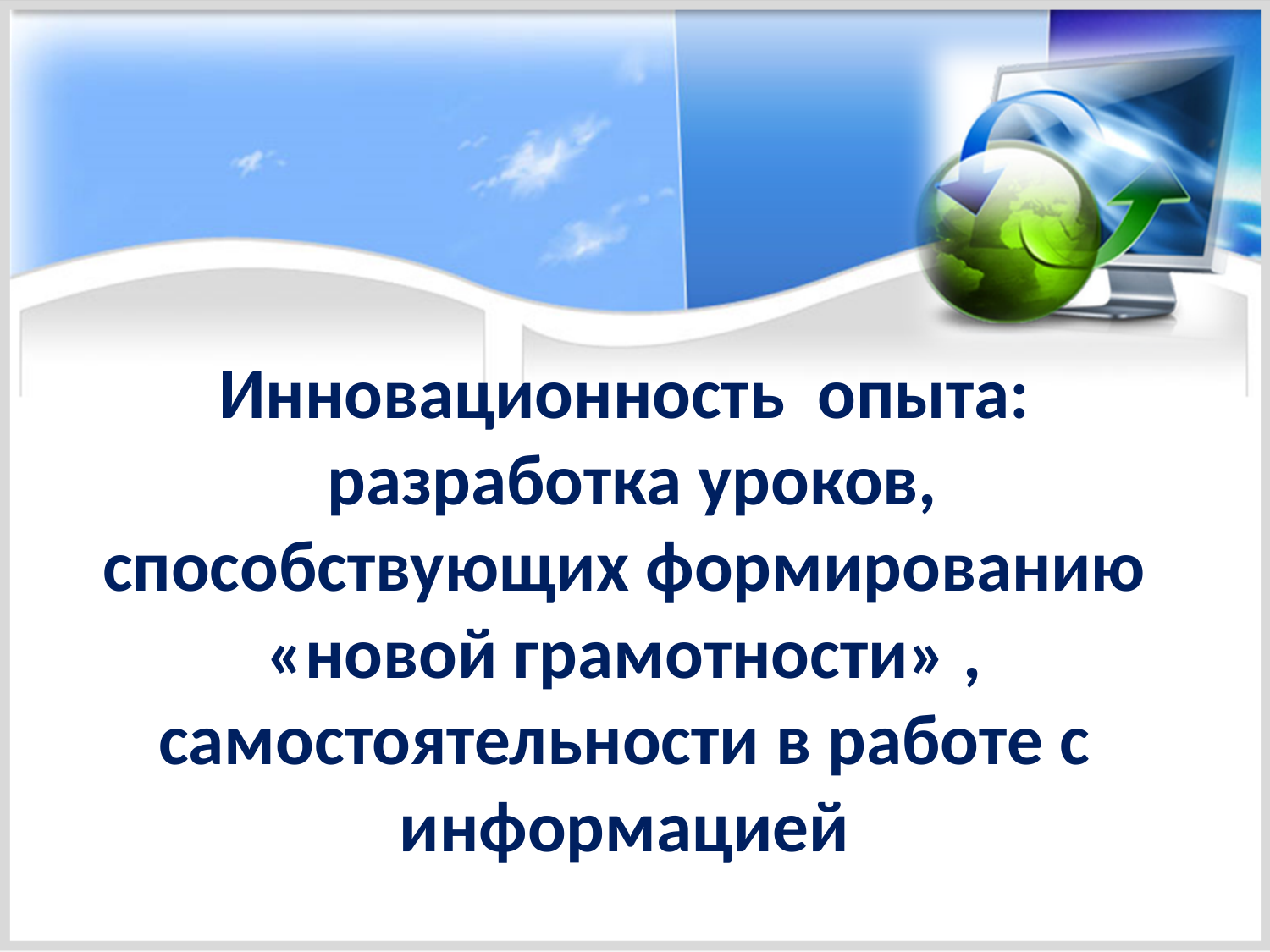

# Инновационность  опыта: разработка уроков, способствующих формированию «новой грамотности» , самостоятельности в работе с информацией